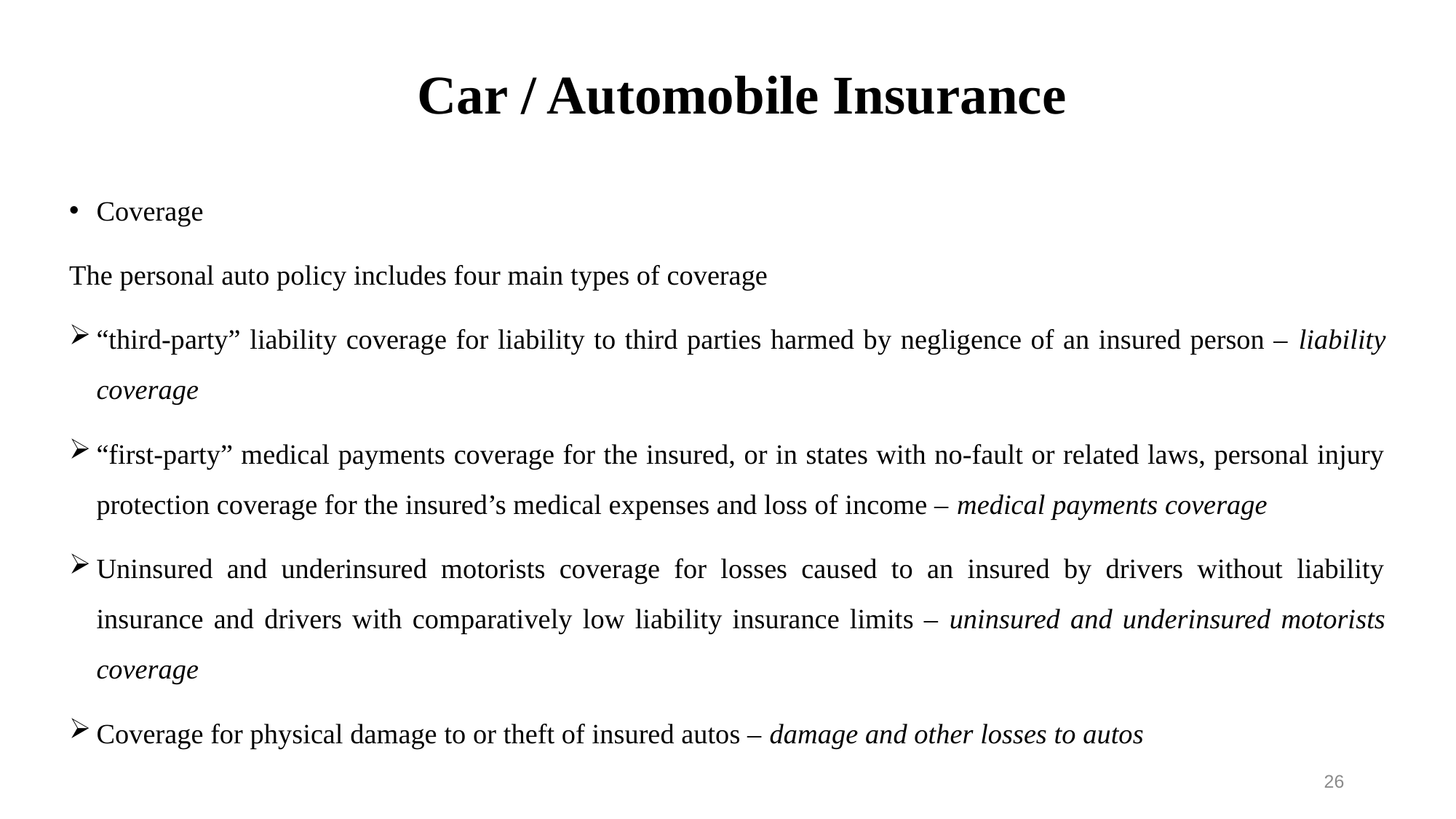

# Car / Automobile Insurance
Coverage
The personal auto policy includes four main types of coverage
“third-party” liability coverage for liability to third parties harmed by negligence of an insured person – liability coverage
“first-party” medical payments coverage for the insured, or in states with no-fault or related laws, personal injury protection coverage for the insured’s medical expenses and loss of income – medical payments coverage
Uninsured and underinsured motorists coverage for losses caused to an insured by drivers without liability insurance and drivers with comparatively low liability insurance limits – uninsured and underinsured motorists coverage
Coverage for physical damage to or theft of insured autos – damage and other losses to autos
26